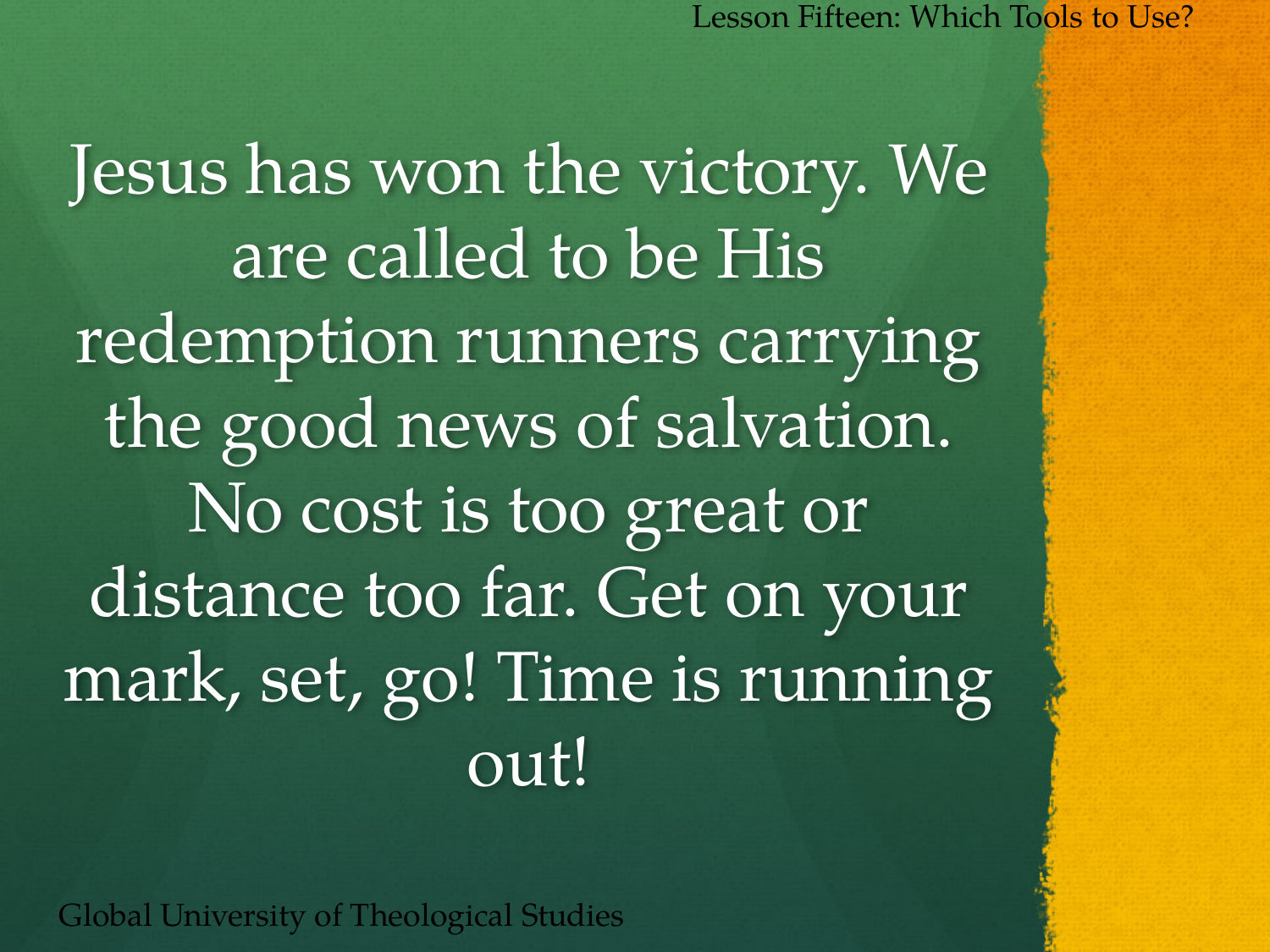

Lesson Fifteen: Which Tools to Use?

Jesus has won the victory. We are called to be His redemption runners carrying the good news of salvation. No cost is too great or distance too far. Get on your mark, set, go! Time is running out!
Global University of Theological Studies